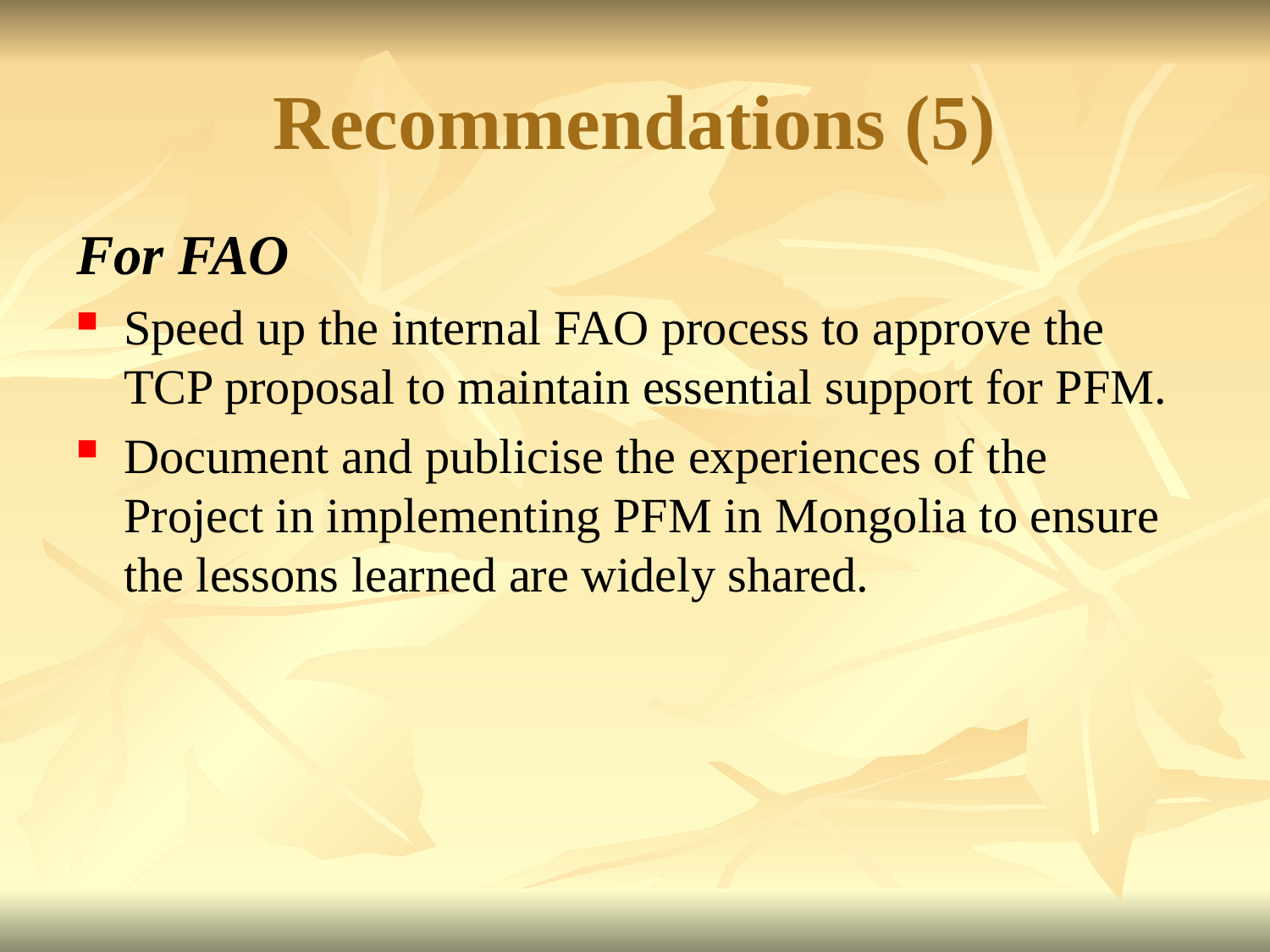

# Recommendations (5)
For FAO
Speed up the internal FAO process to approve the TCP proposal to maintain essential support for PFM.
Document and publicise the experiences of the Project in implementing PFM in Mongolia to ensure the lessons learned are widely shared.